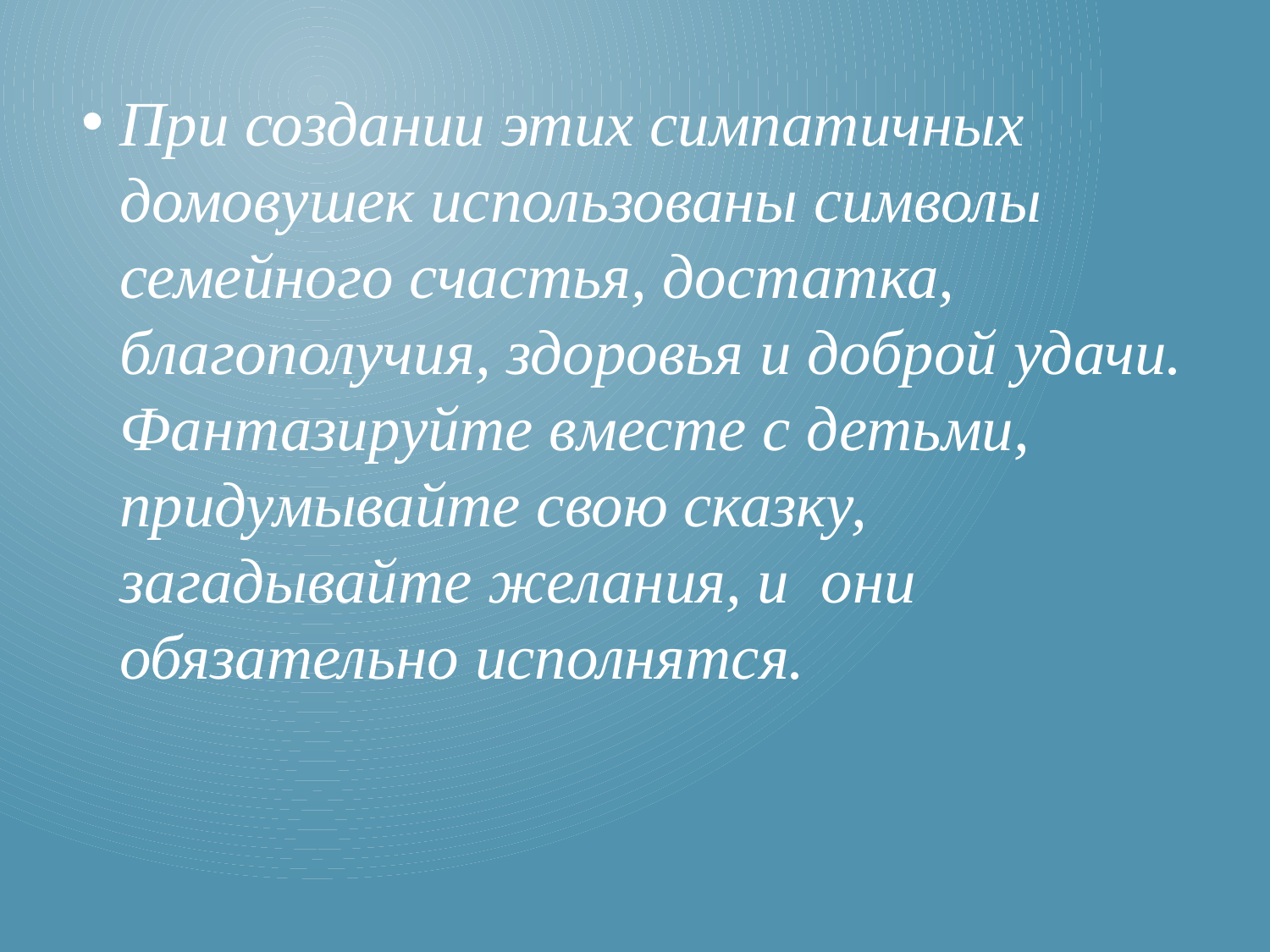

При создании этих симпатичных домовушек использованы символы семейного счастья, достатка, благополучия, здоровья и доброй удачи. Фантазируйте вместе с детьми, придумывайте свою сказку, загадывайте желания, и  они обязательно исполнятся.

#